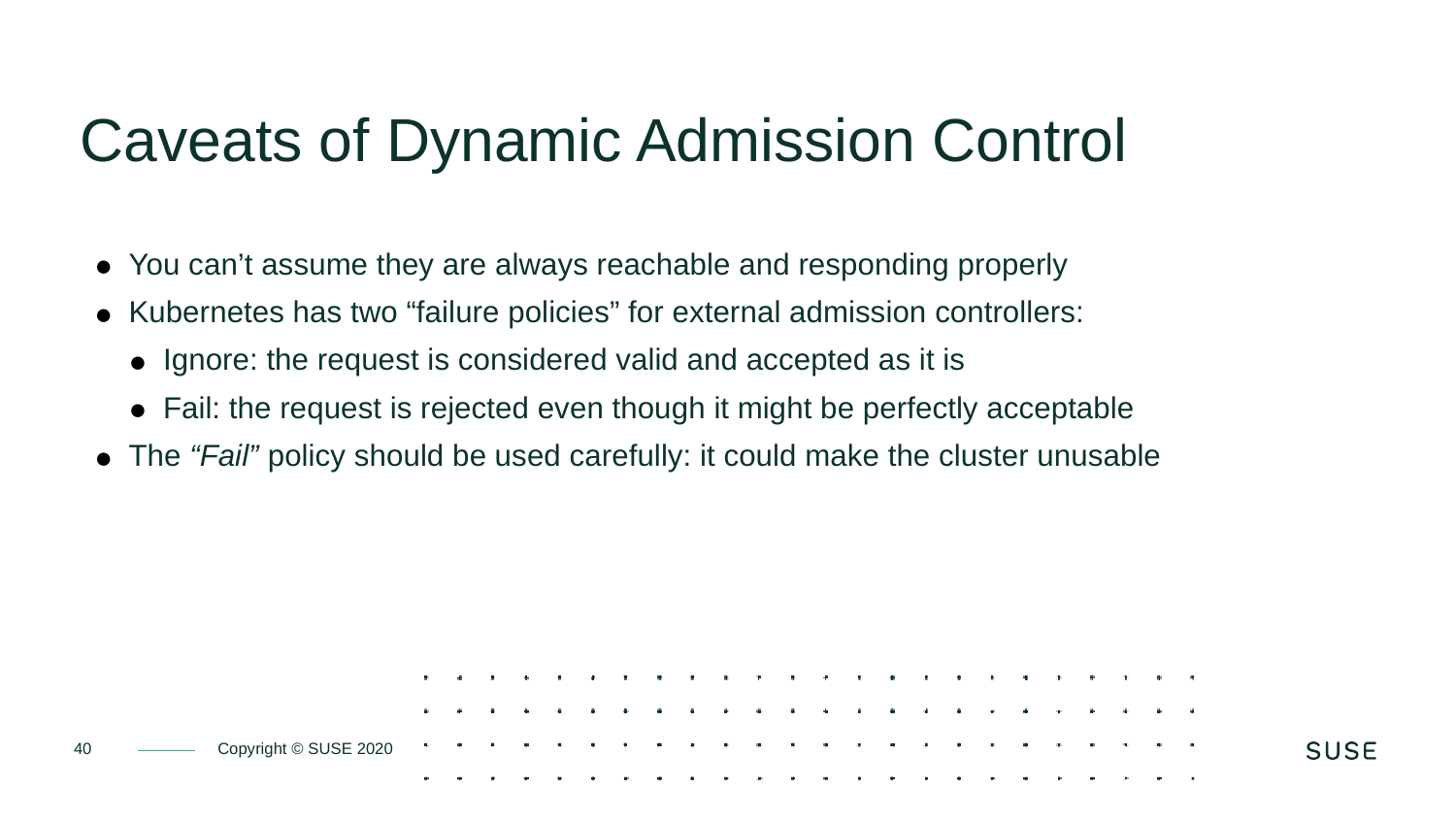

Caveats of Dynamic Admission Control
You can’t assume they are always reachable and responding properly
Kubernetes has two “failure policies” for external admission controllers:
Ignore: the request is considered valid and accepted as it is
Fail: the request is rejected even though it might be perfectly acceptable
The “Fail” policy should be used carefully: it could make the cluster unusable